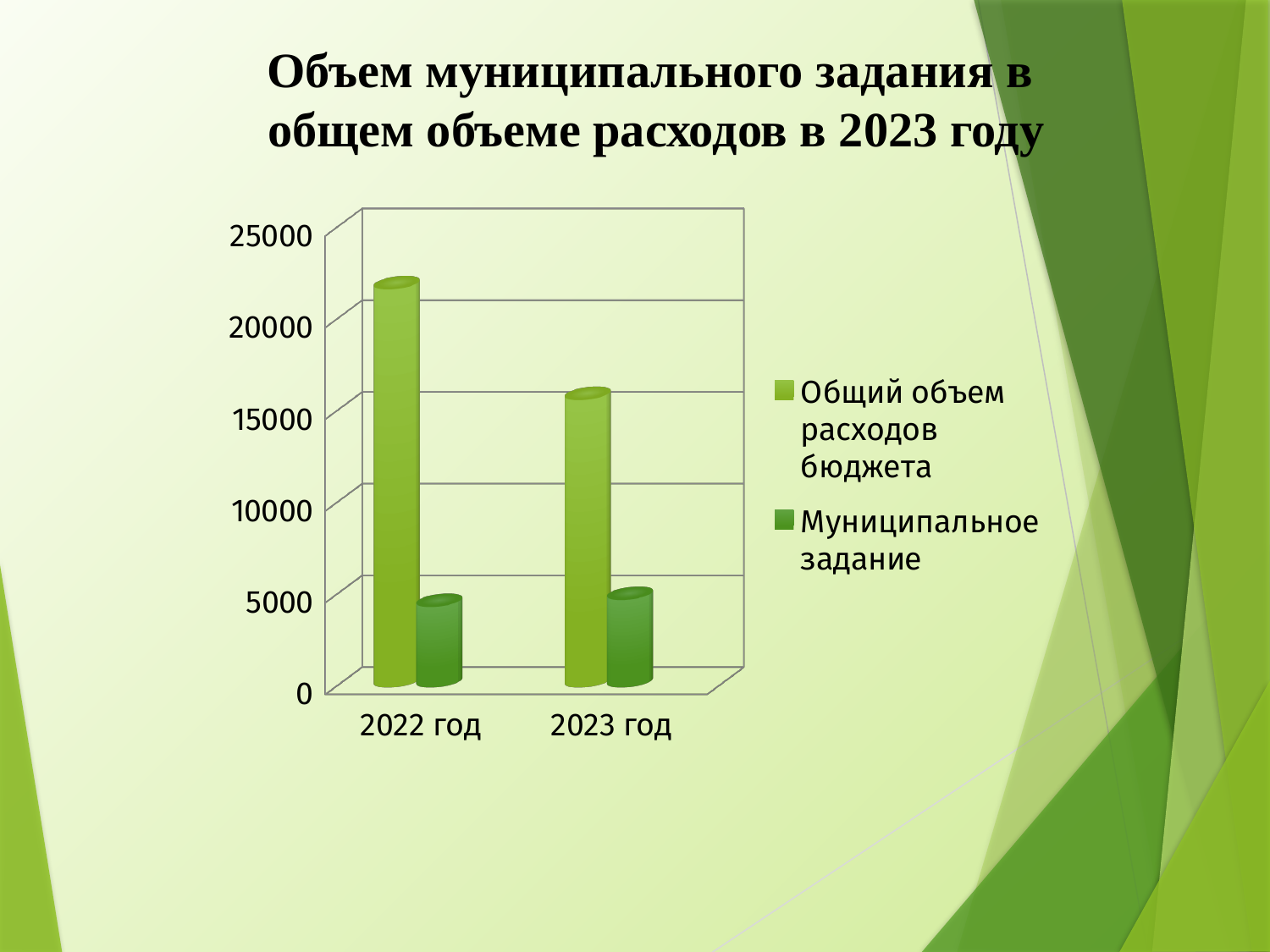

Объем муниципального задания в
общем объеме расходов в 2023 году

[unsupported chart]